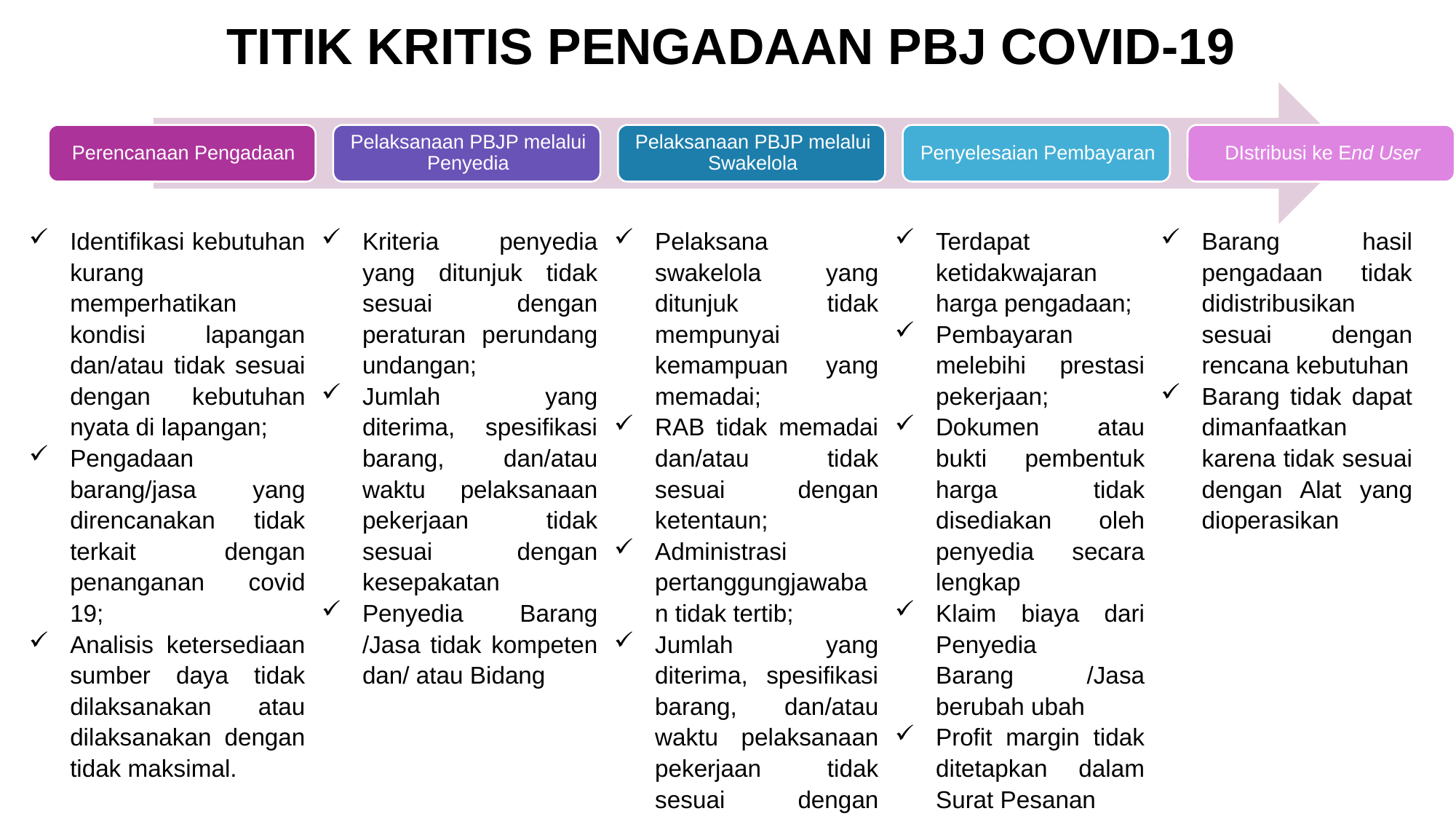

# Titik kritis pengadaan pbj covid-19
Perencanaan Pengadaan
Pelaksanaan PBJP melalui Penyedia
Pelaksanaan PBJP melalui Swakelola
Penyelesaian Pembayaran
DIstribusi ke End User
| Identifikasi kebutuhan kurang memperhatikan kondisi lapangan dan/atau tidak sesuai dengan kebutuhan nyata di lapangan; Pengadaan barang/jasa yang direncanakan tidak terkait dengan penanganan covid 19; Analisis ketersediaan sumber daya tidak dilaksanakan atau dilaksanakan dengan tidak maksimal. | Kriteria penyedia yang ditunjuk tidak sesuai dengan peraturan perundang undangan; Jumlah yang diterima, spesifikasi barang, dan/atau waktu pelaksanaan pekerjaan tidak sesuai dengan kesepakatan Penyedia Barang /Jasa tidak kompeten dan/ atau Bidang | Pelaksana swakelola yang ditunjuk tidak mempunyai kemampuan yang memadai; RAB tidak memadai dan/atau tidak sesuai dengan ketentaun; Administrasi pertanggungjawaban tidak tertib; Jumlah yang diterima, spesifikasi barang, dan/atau waktu pelaksanaan pekerjaan tidak sesuai dengan kontrak | Terdapat ketidakwajaran harga pengadaan; Pembayaran melebihi prestasi pekerjaan; Dokumen atau bukti pembentuk harga tidak disediakan oleh penyedia secara lengkap Klaim biaya dari Penyedia Barang /Jasa berubah ubah Profit margin tidak ditetapkan dalam Surat Pesanan | Barang hasil pengadaan tidak didistribusikan sesuai dengan rencana kebutuhan Barang tidak dapat dimanfaatkan karena tidak sesuai dengan Alat yang dioperasikan |
| --- | --- | --- | --- | --- |